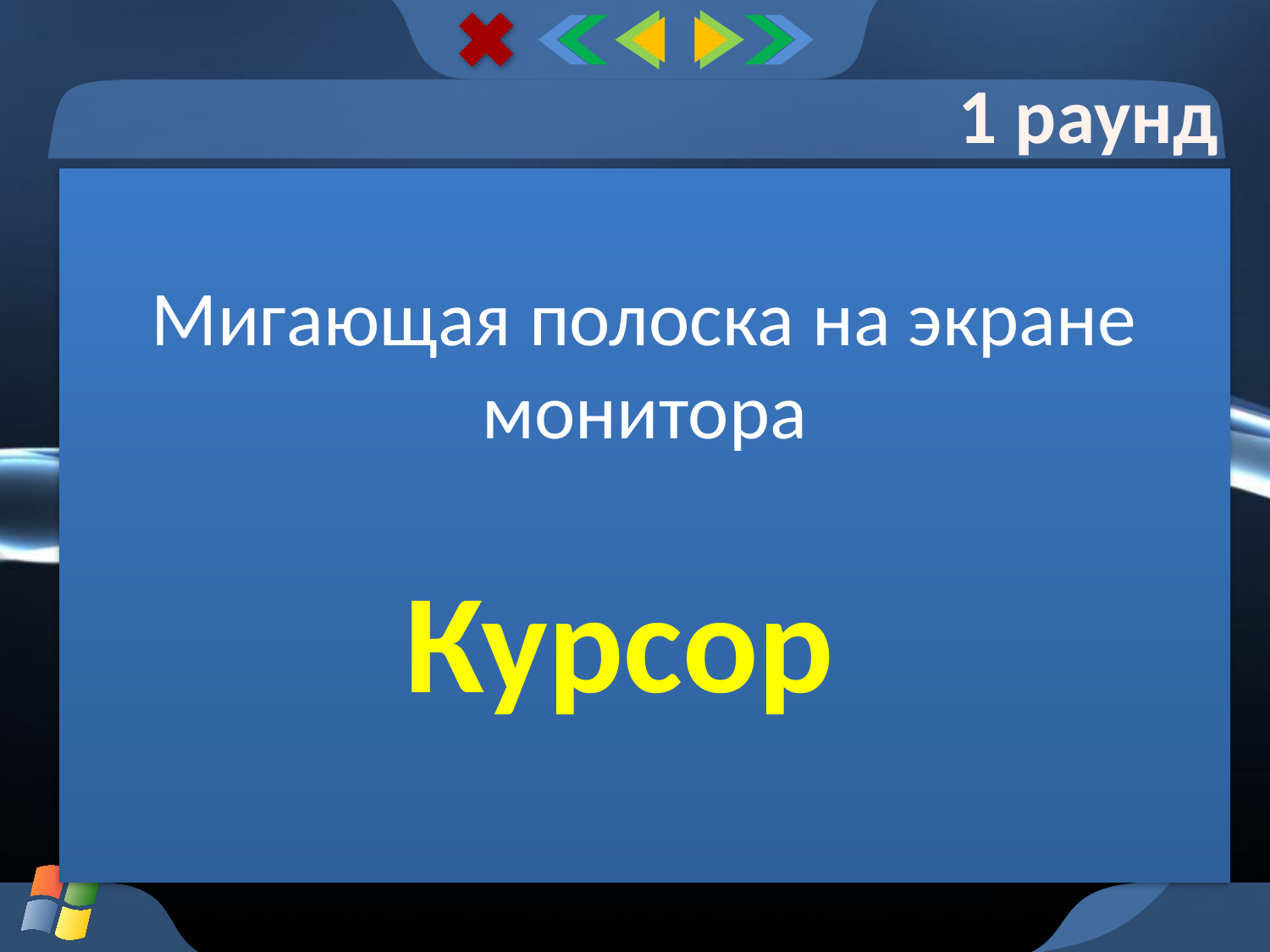

1 раунд

Мигающая полоска на экране монитора

Курсор